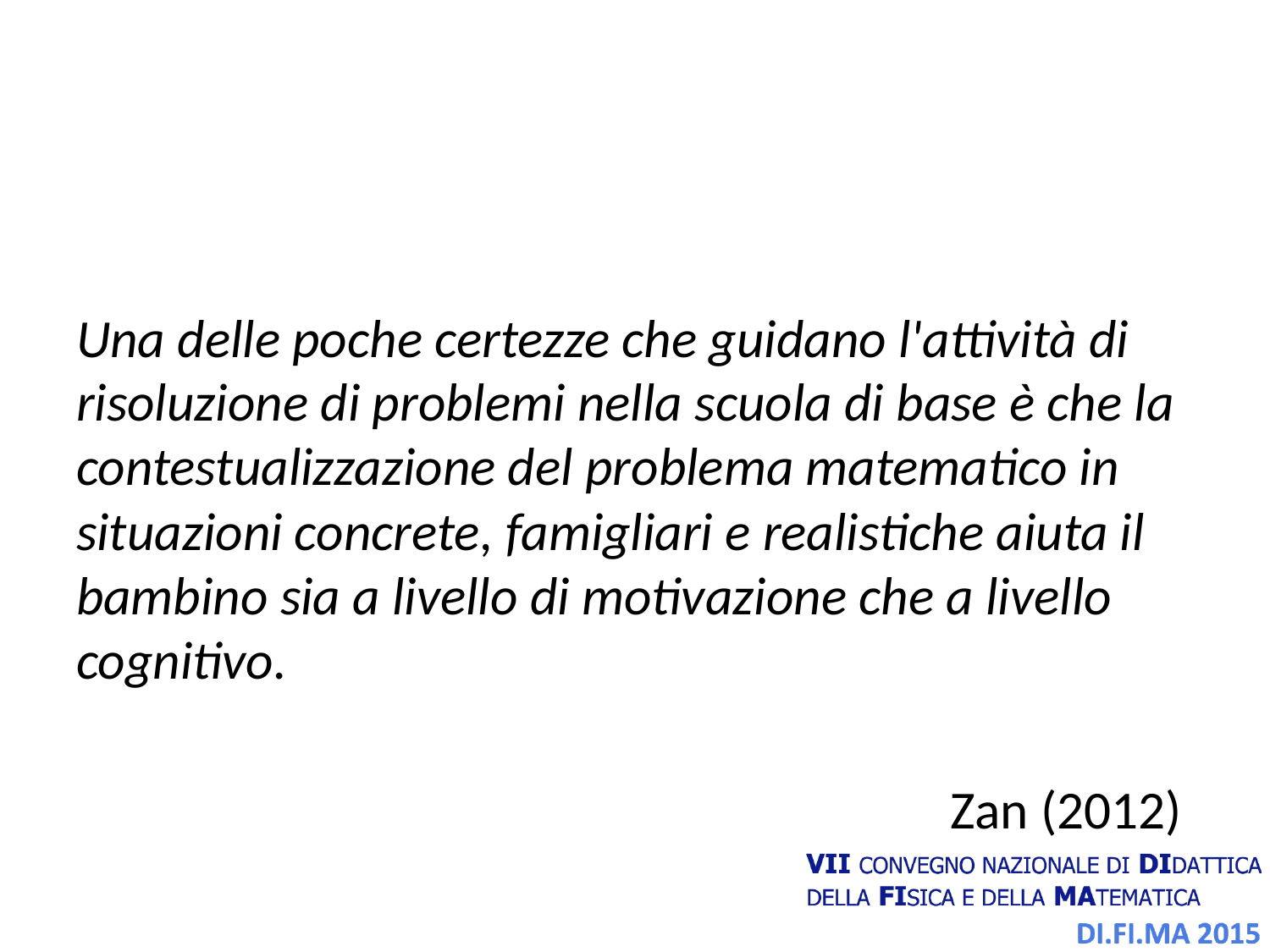

#

Una delle poche certezze che guidano l'attività di risoluzione di problemi nella scuola di base è che la contestualizzazione del problema matematico in situazioni concrete, famigliari e realistiche aiuta il bambino sia a livello di motivazione che a livello cognitivo.

Zan (2012)